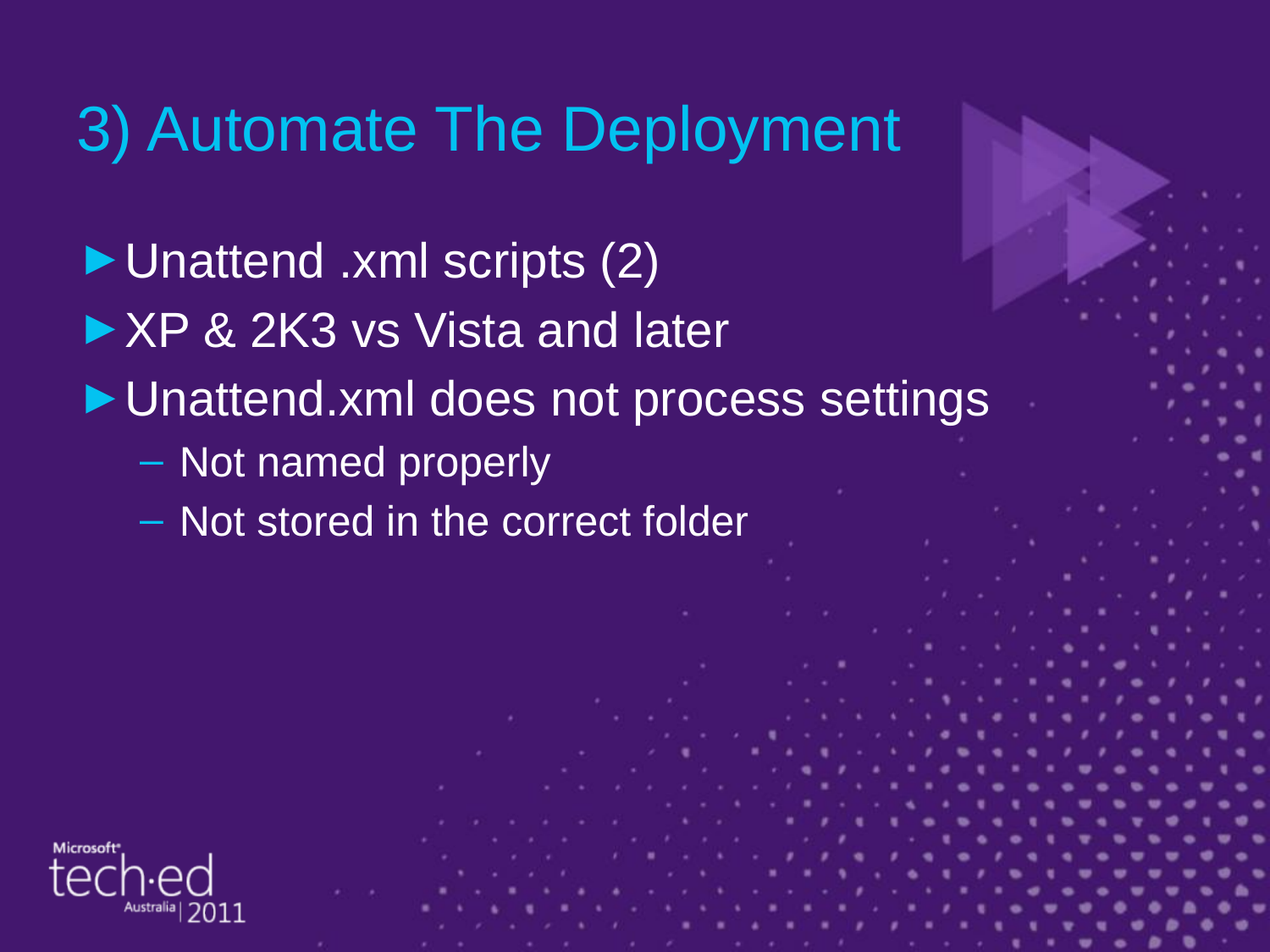

# 3) Automate The Deployment
Unattend .xml scripts (2)
XP & 2K3 vs Vista and later
Unattend.xml does not process settings
Not named properly
Not stored in the correct folder